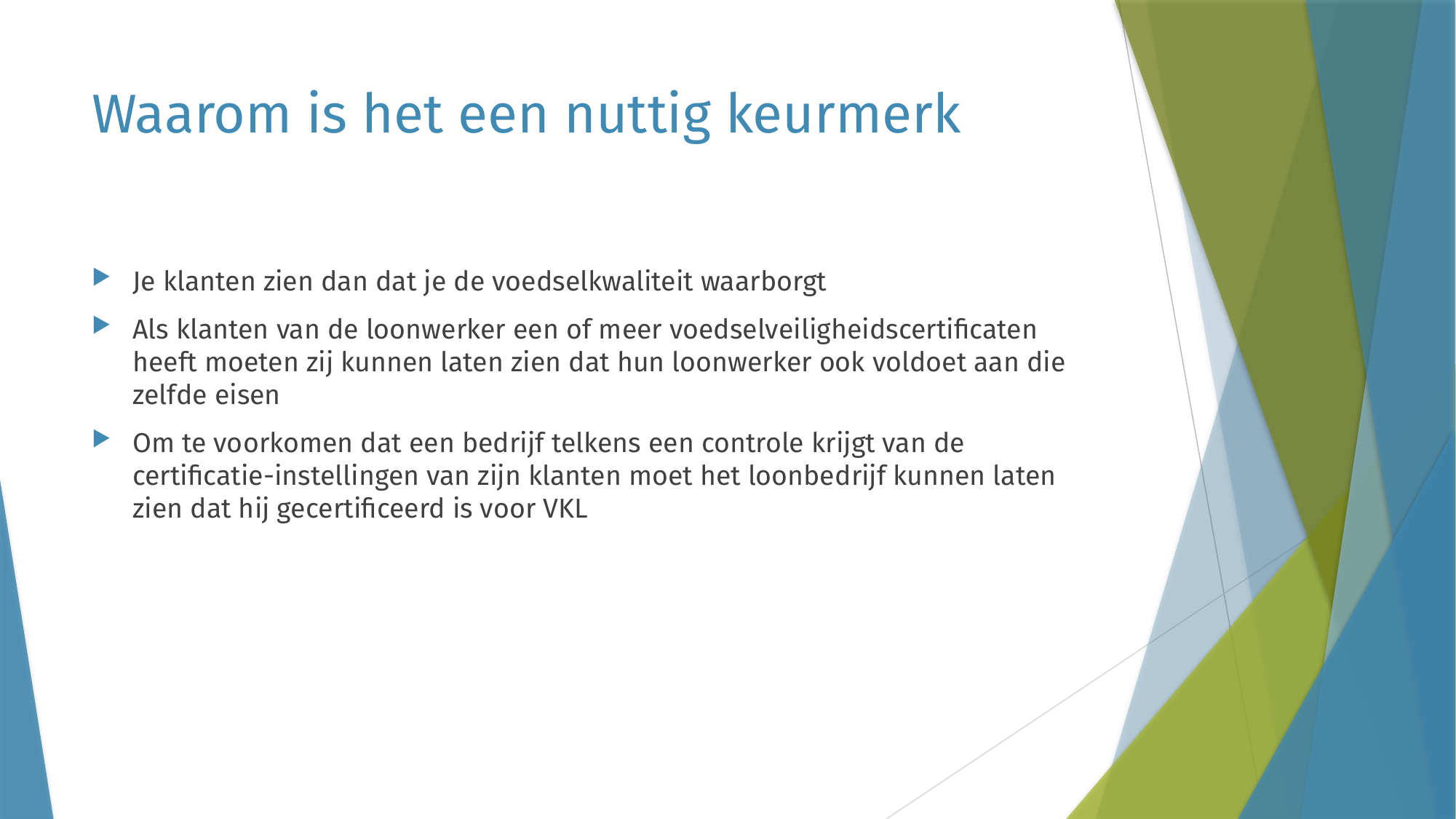

# Waarom is het een nuttig keurmerk
Je klanten zien dan dat je de voedselkwaliteit waarborgt
Als klanten van de loonwerker een of meer voedselveiligheidscertificaten heeft moeten zij kunnen laten zien dat hun loonwerker ook voldoet aan die zelfde eisen
Om te voorkomen dat een bedrijf telkens een controle krijgt van de certificatie-instellingen van zijn klanten moet het loonbedrijf kunnen laten zien dat hij gecertificeerd is voor VKL